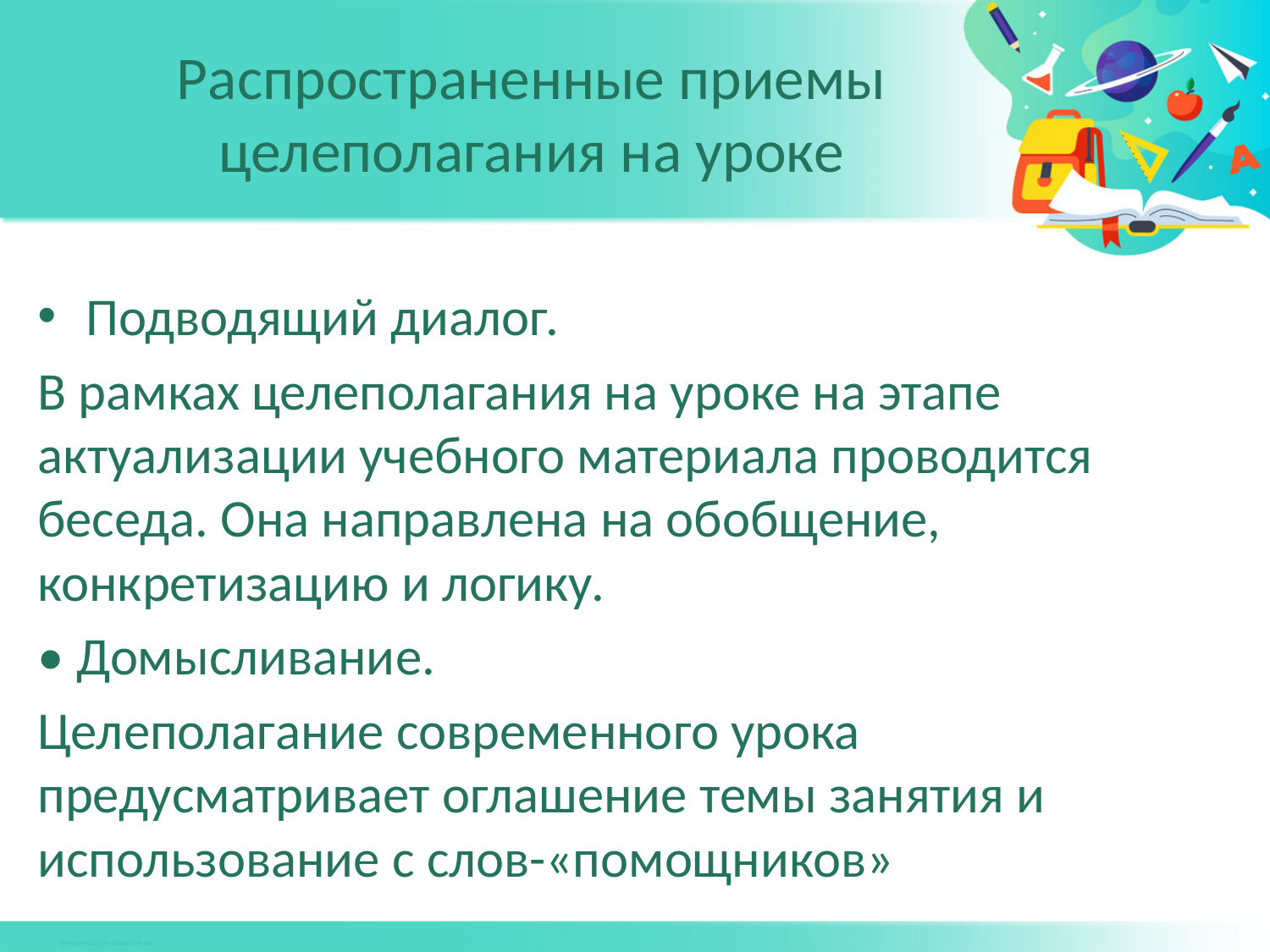

# Распространенные приемы целеполагания на уроке
Подводящий диалог.
В рамках целеполагания на уроке на этапе актуализации учебного материала проводится беседа. Она направлена на обобщение, конкретизацию и логику.
• Домысливание.
Целеполагание современного урока предусматривает оглашение темы занятия и использование с слов-«помощников»